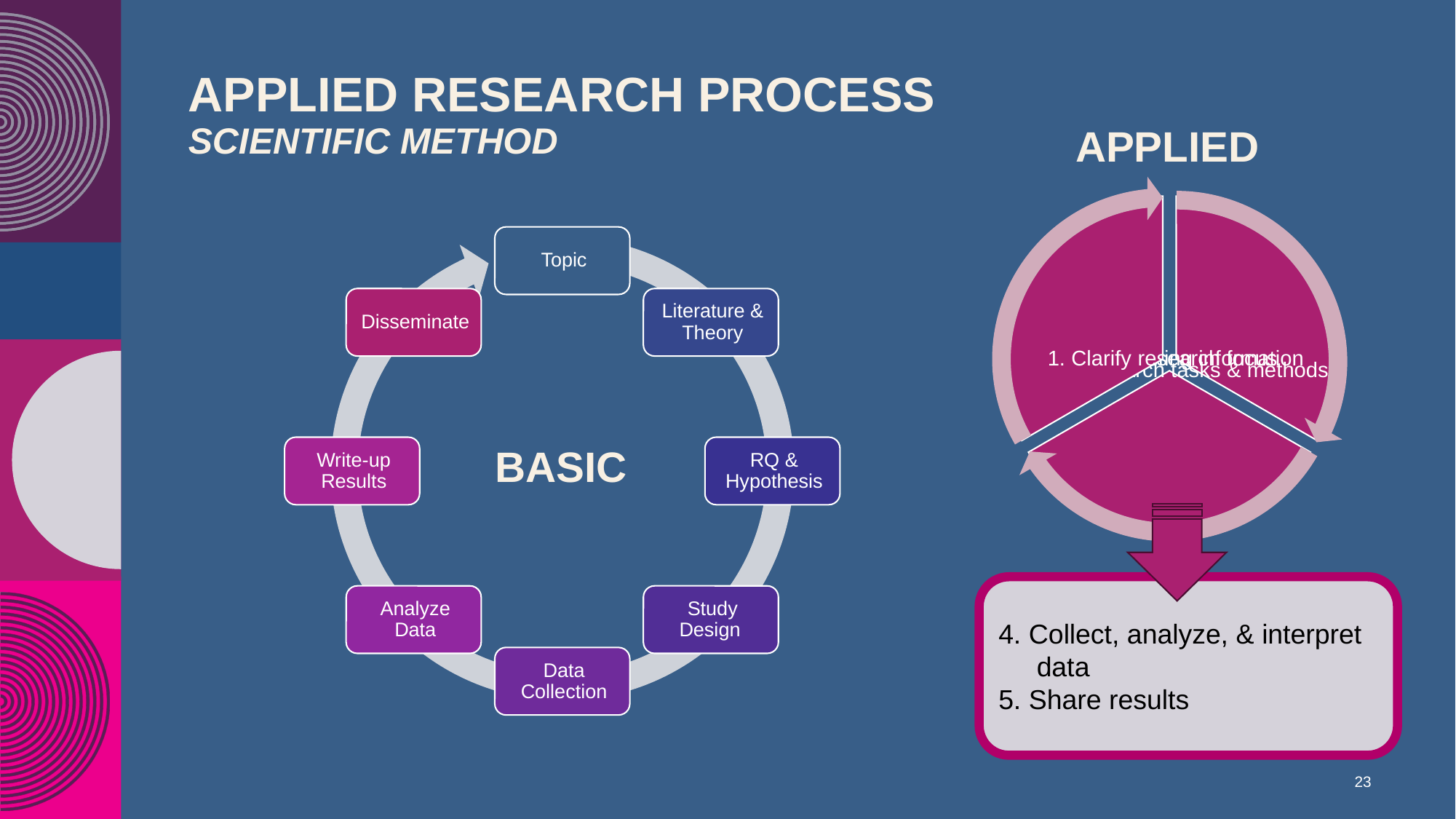

# Applied Research Process SCIENTIFIC METHOD
APPLIED
2. Scan existing information
3. Plan research tasks & methods
1. Clarify research focus
Topic
Literature & Theory
RQ & Hypothesis
Study Design
Data Collection
Analyze Data
Write-up Results
Disseminate

BASIC

4. Collect, analyze, & interpret
     data
5. Share results
23